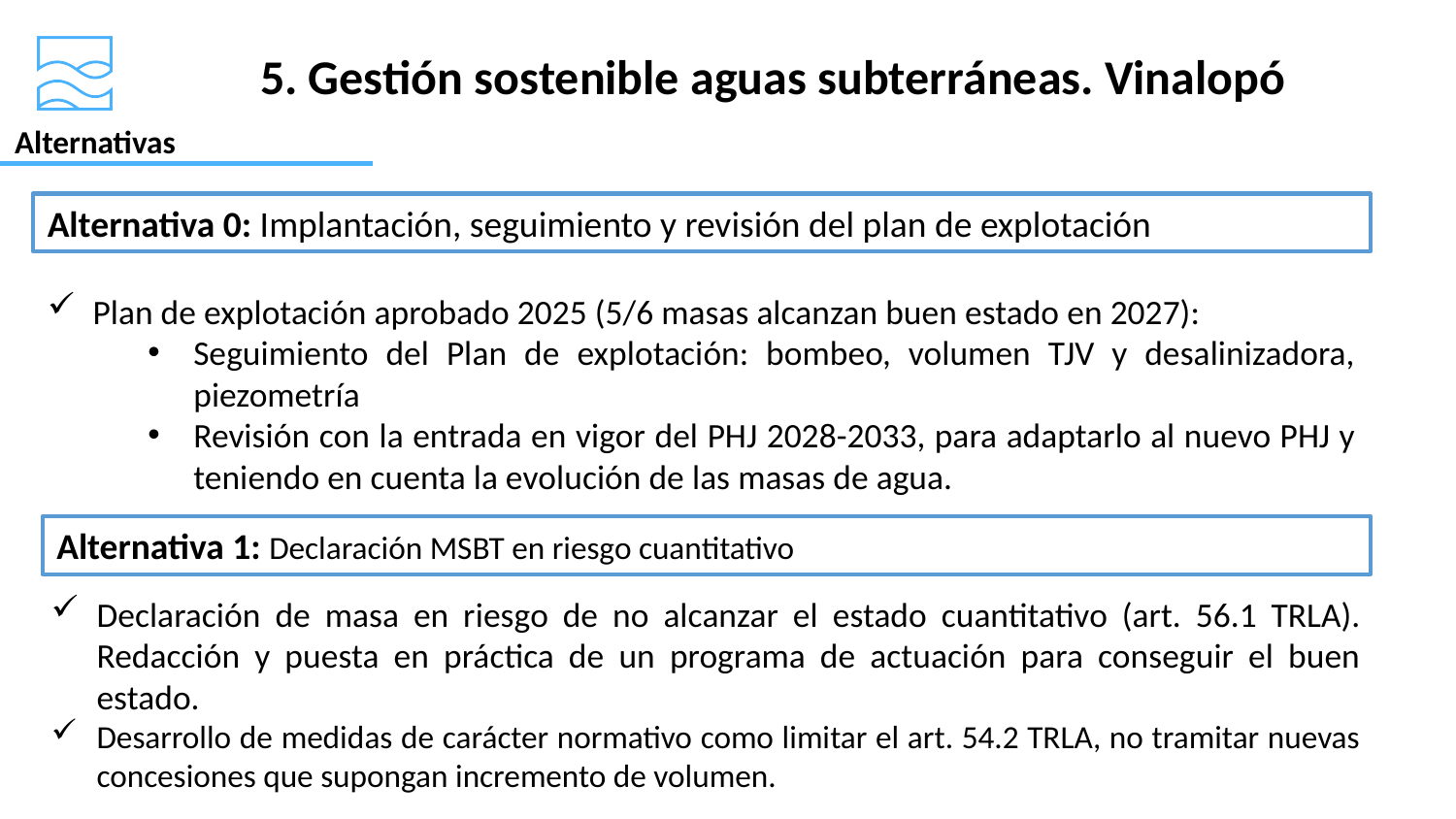

5. Gestión sostenible aguas subterráneas. Vinalopó
Alternativas
Alternativa 0: Implantación, seguimiento y revisión del plan de explotación
Plan de explotación aprobado 2025 (5/6 masas alcanzan buen estado en 2027):
Seguimiento del Plan de explotación: bombeo, volumen TJV y desalinizadora, piezometría
Revisión con la entrada en vigor del PHJ 2028-2033, para adaptarlo al nuevo PHJ y teniendo en cuenta la evolución de las masas de agua.
Alternativa 1: Declaración MSBT en riesgo cuantitativo
Declaración de masa en riesgo de no alcanzar el estado cuantitativo (art. 56.1 TRLA). Redacción y puesta en práctica de un programa de actuación para conseguir el buen estado.
Desarrollo de medidas de carácter normativo como limitar el art. 54.2 TRLA, no tramitar nuevas concesiones que supongan incremento de volumen.